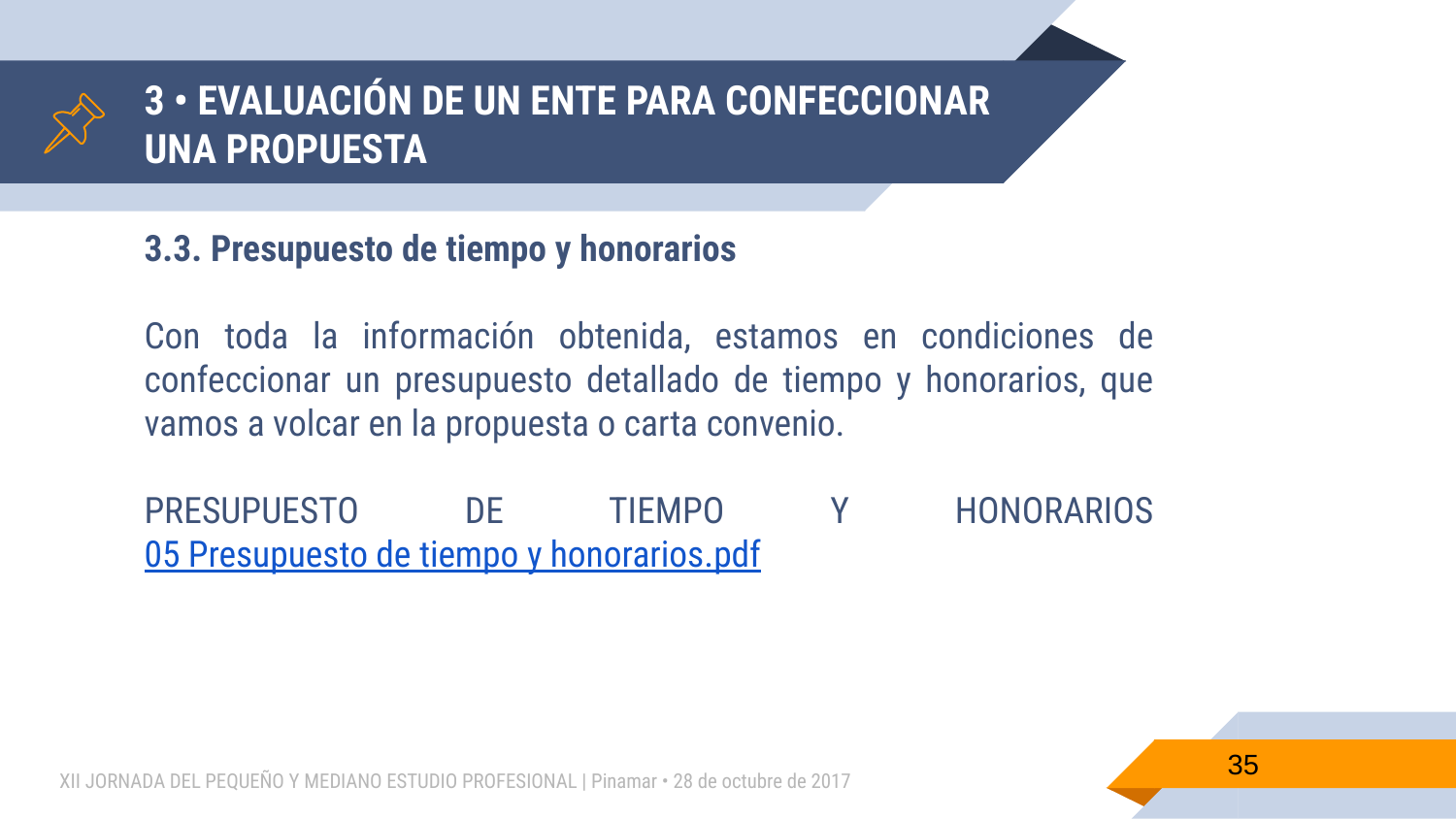

# 3 • EVALUACIÓN DE UN ENTE PARA CONFECCIONAR UNA PROPUESTA

3.3. Presupuesto de tiempo y honorarios

Con toda la información obtenida, estamos en condiciones de confeccionar un presupuesto detallado de tiempo y honorarios, que vamos a volcar en la propuesta o carta convenio.

PRESUPUESTO DE TIEMPO Y HONORARIOS 05 Presupuesto de tiempo y honorarios.pdf

35